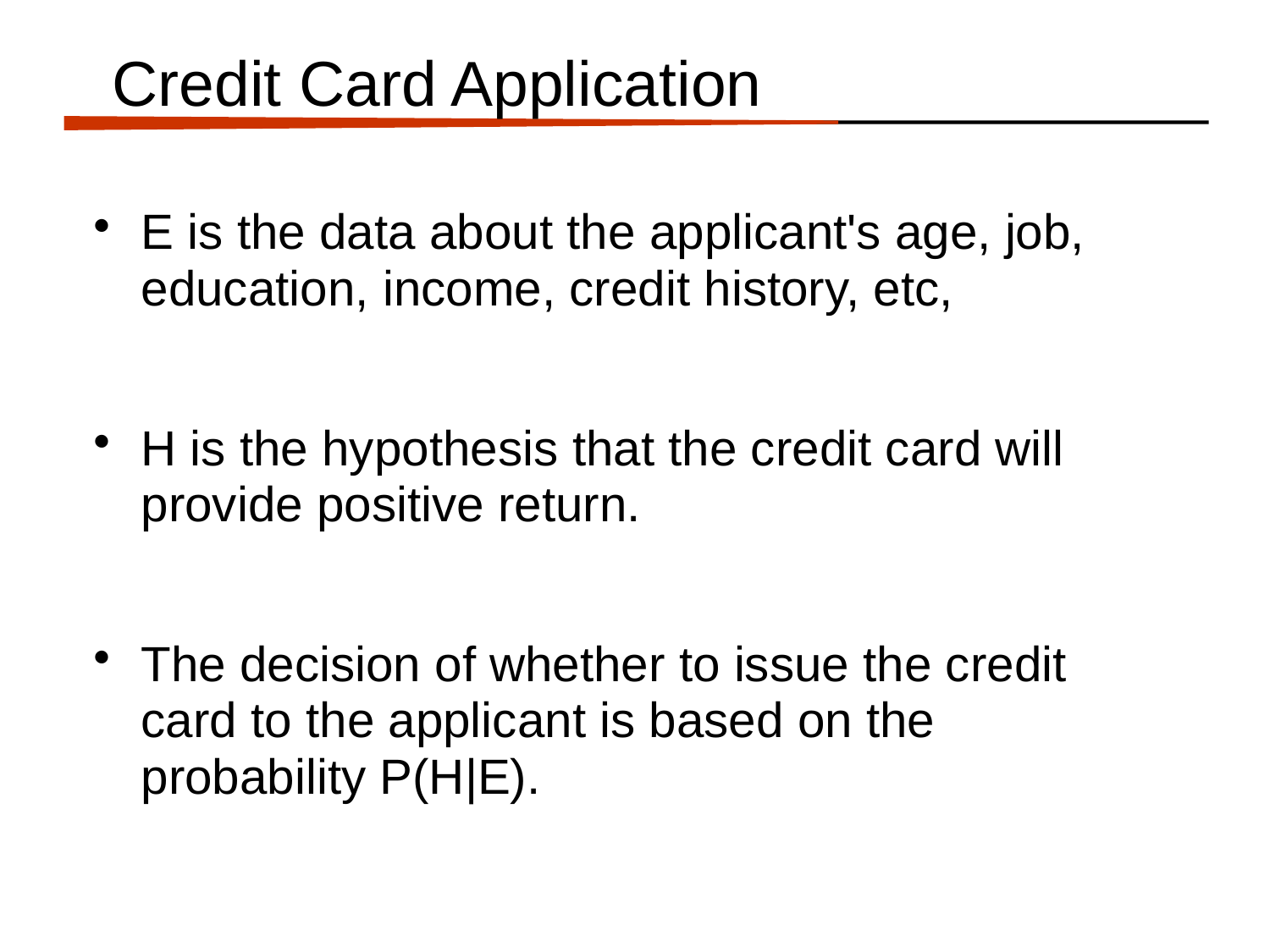

# Credit Card Application
E is the data about the applicant's age, job, education, income, credit history, etc,

H is the hypothesis that the credit card will provide positive return.

The decision of whether to issue the credit card to the applicant is based on the probability P(H|E).